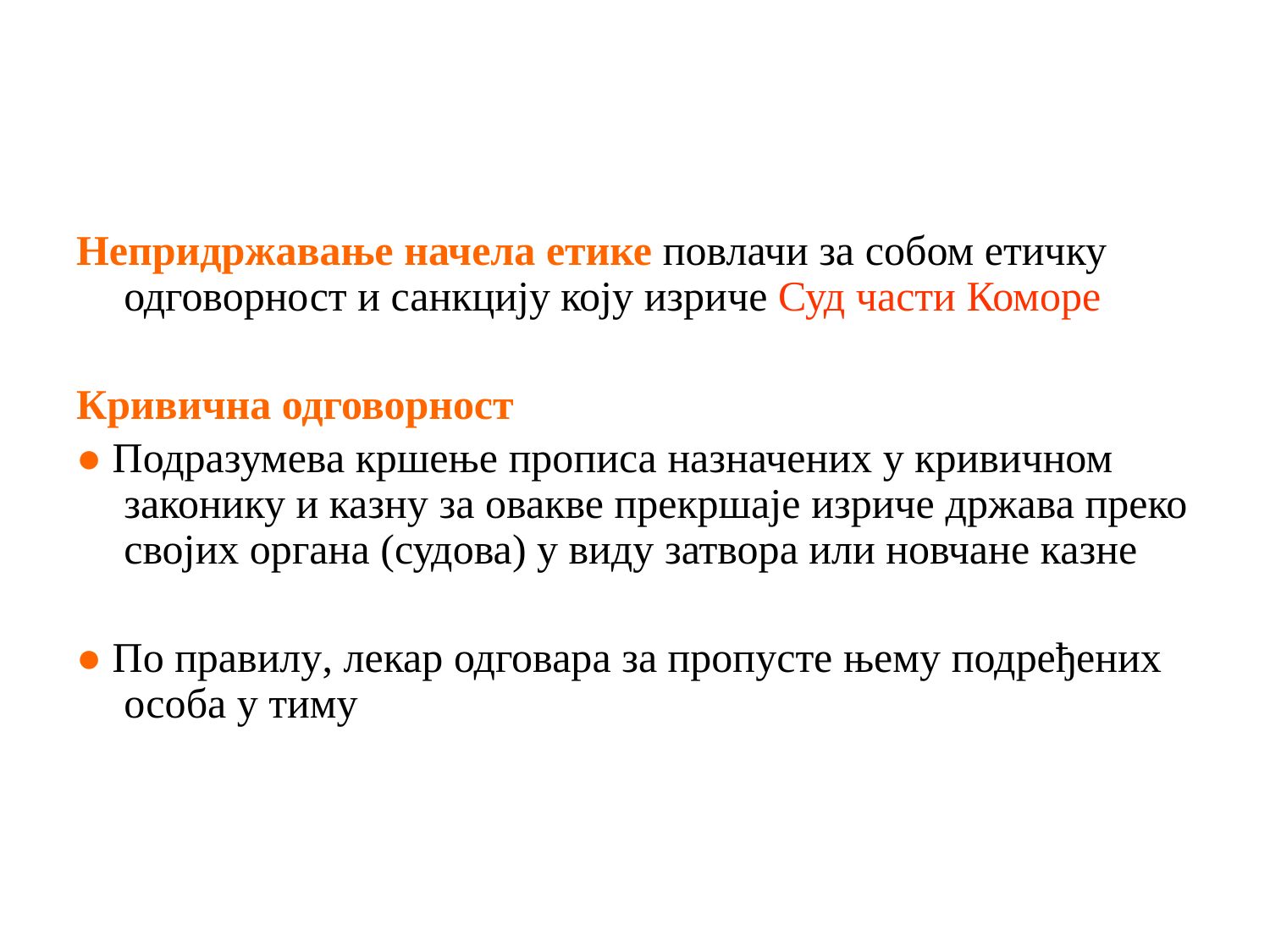

#
Непридржавање начела етике повлачи за собом етичку одговорност и санкцију коју изриче Суд части Коморе

Кривична одговорност
● Подразумева кршење прописа назначених у кривичном законику и казну за овакве прекршаје изриче држава преко својих органа (судова) у виду затвора или новчане казне

● По правилу, лекар одговара за пропусте њему подређених особа у тиму